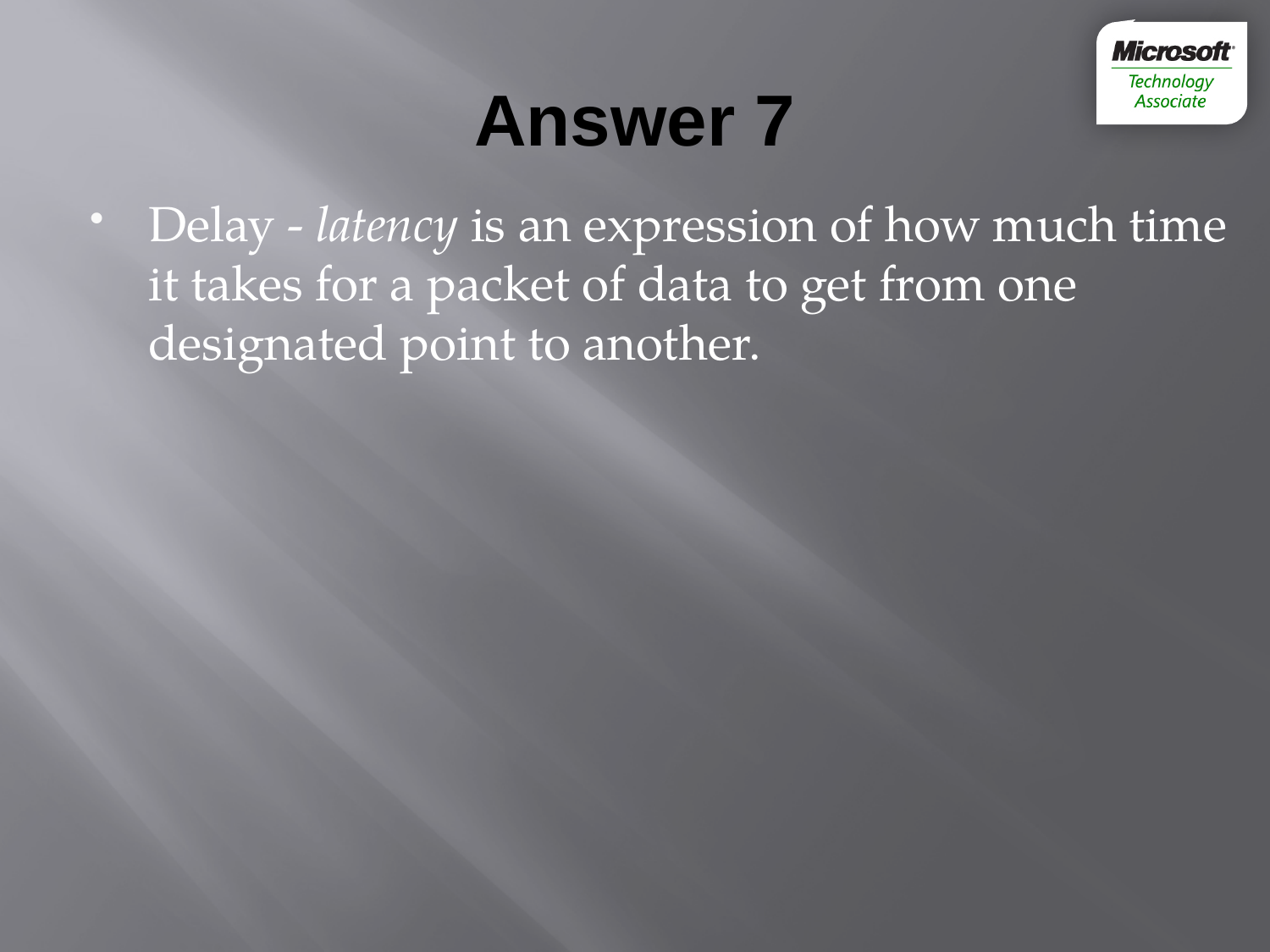

# Answer 7
Delay - latency is an expression of how much time it takes for a packet of data to get from one designated point to another.